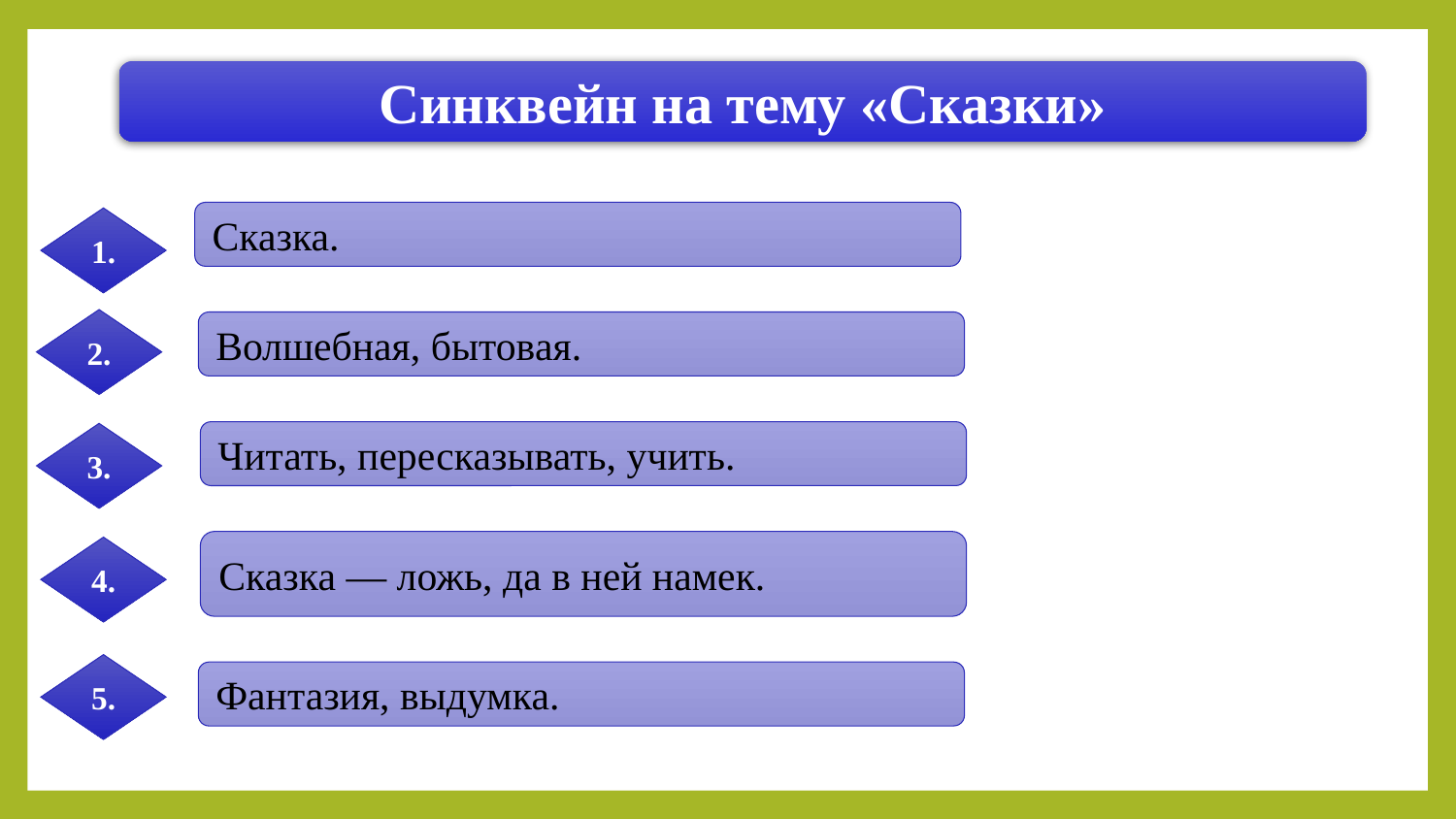

Синквейн на тему «Сказки»
Сказка.
1.
2.
Волшебная, бытовая.
Читать, пересказывать, учить.
3.
Сказка — ложь, да в ней намек.
4.
5.
Фантазия, выдумка.